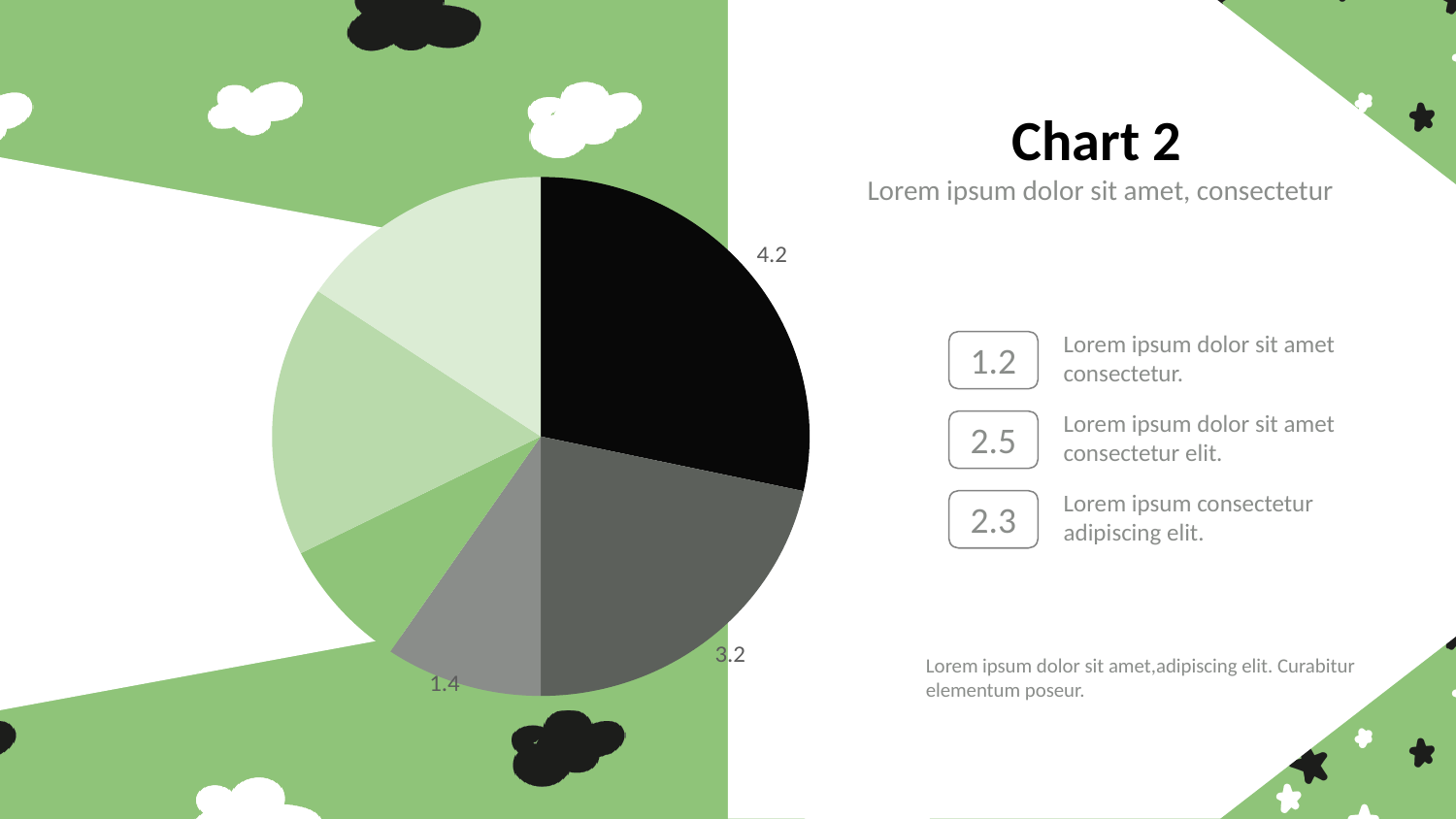

Chart 2
Lorem ipsum dolor sit amet, consectetur

[unsupported chart]

Lorem ipsum dolor sit amet consectetur.
1.2

Lorem ipsum dolor sit amet  consectetur elit.
2.5

Lorem ipsum consectetur adipiscing elit.
2.3

Lorem ipsum dolor sit amet,adipiscing elit. Curabitur elementum poseur.